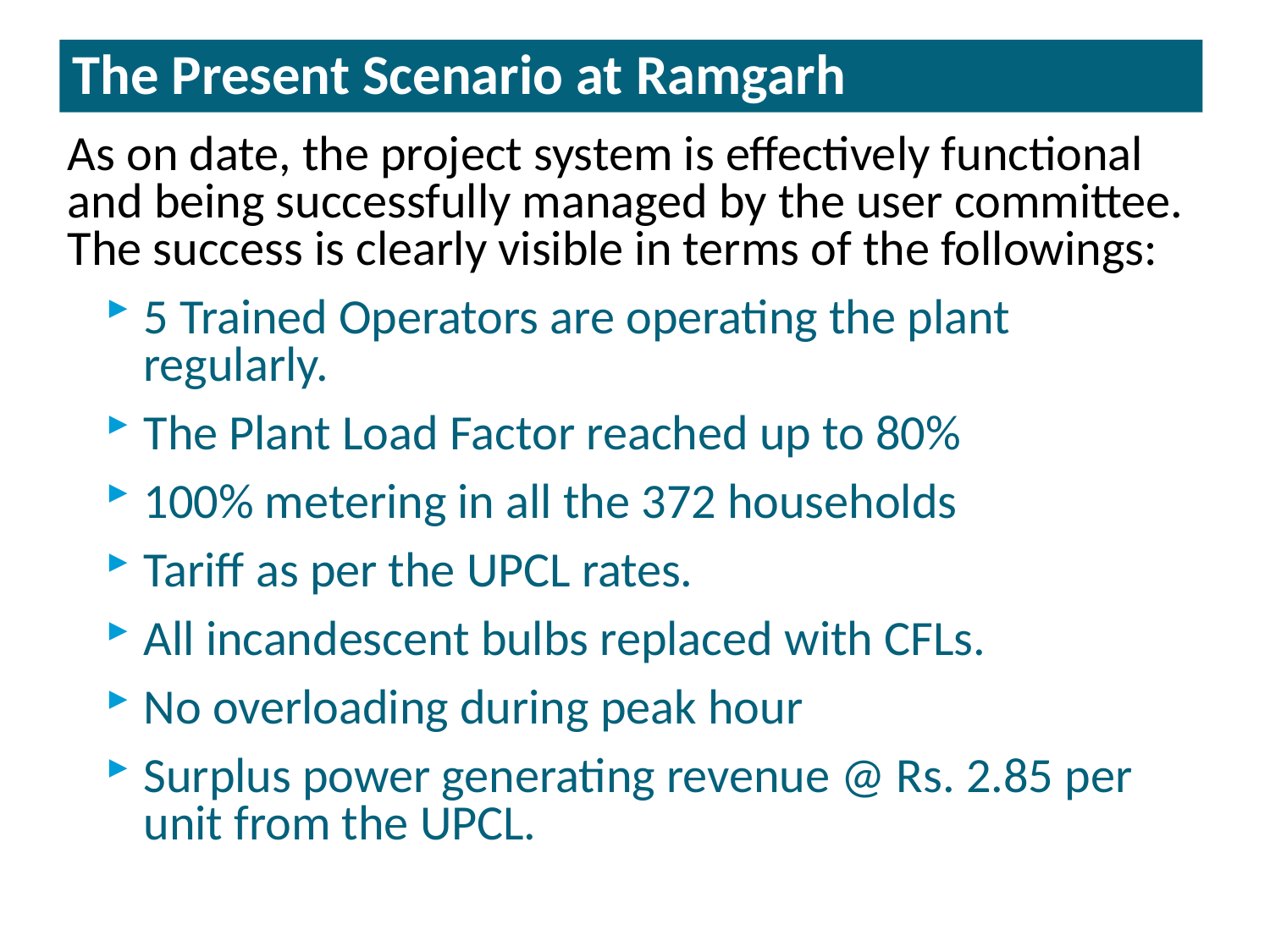

# The Present Scenario at Ramgarh
As on date, the project system is effectively functional and being successfully managed by the user committee. The success is clearly visible in terms of the followings:
5 Trained Operators are operating the plant regularly.
The Plant Load Factor reached up to 80%
100% metering in all the 372 households
Tariff as per the UPCL rates.
All incandescent bulbs replaced with CFLs.
No overloading during peak hour
Surplus power generating revenue @ Rs. 2.85 per unit from the UPCL.